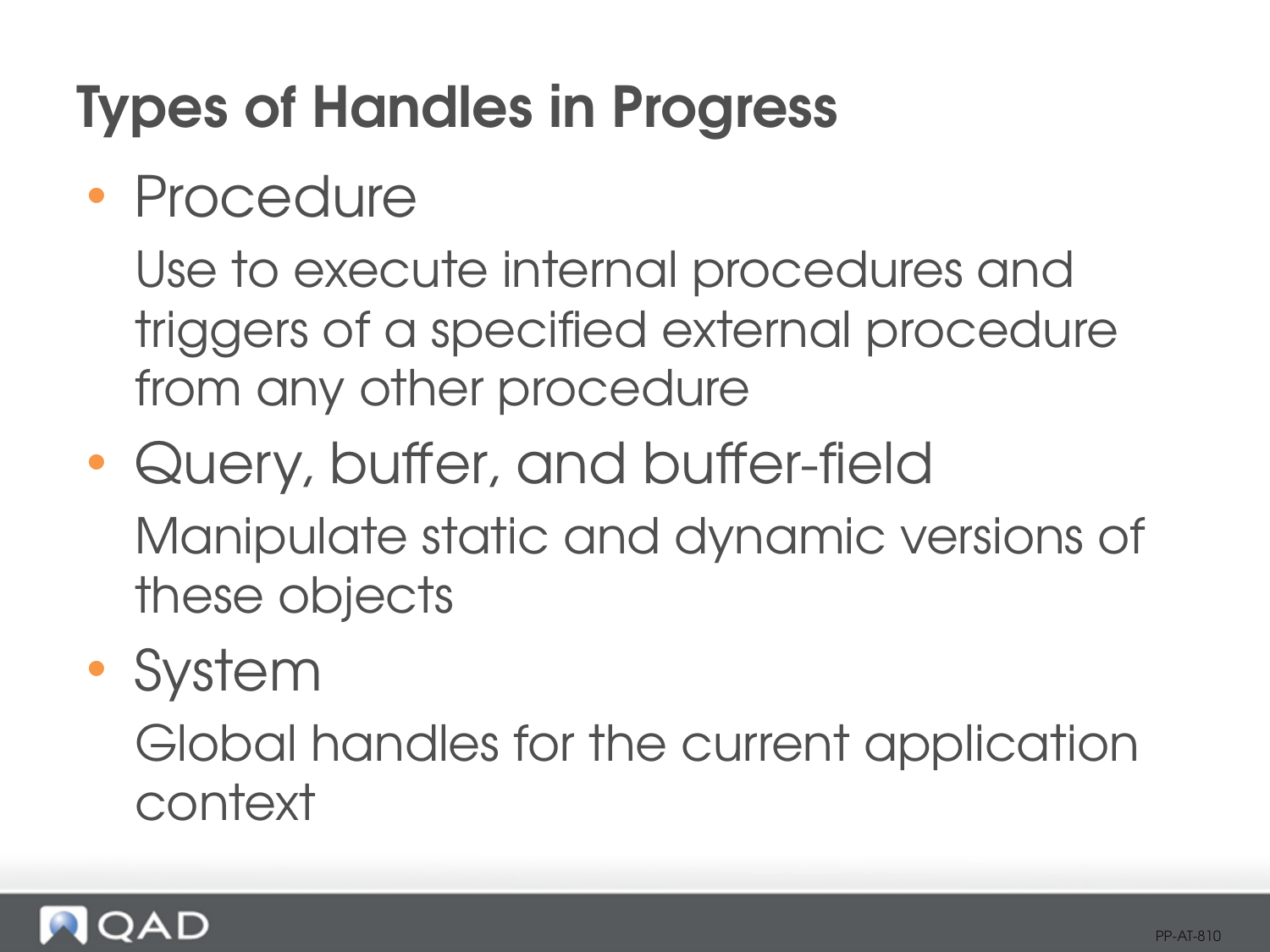

# Types of Handles in Progress
Procedure
Use to execute internal procedures and triggers of a specified external procedure from any other procedure
Query, buffer, and buffer-field
Manipulate static and dynamic versions of these objects
System
Global handles for the current application context
PP-AT-810